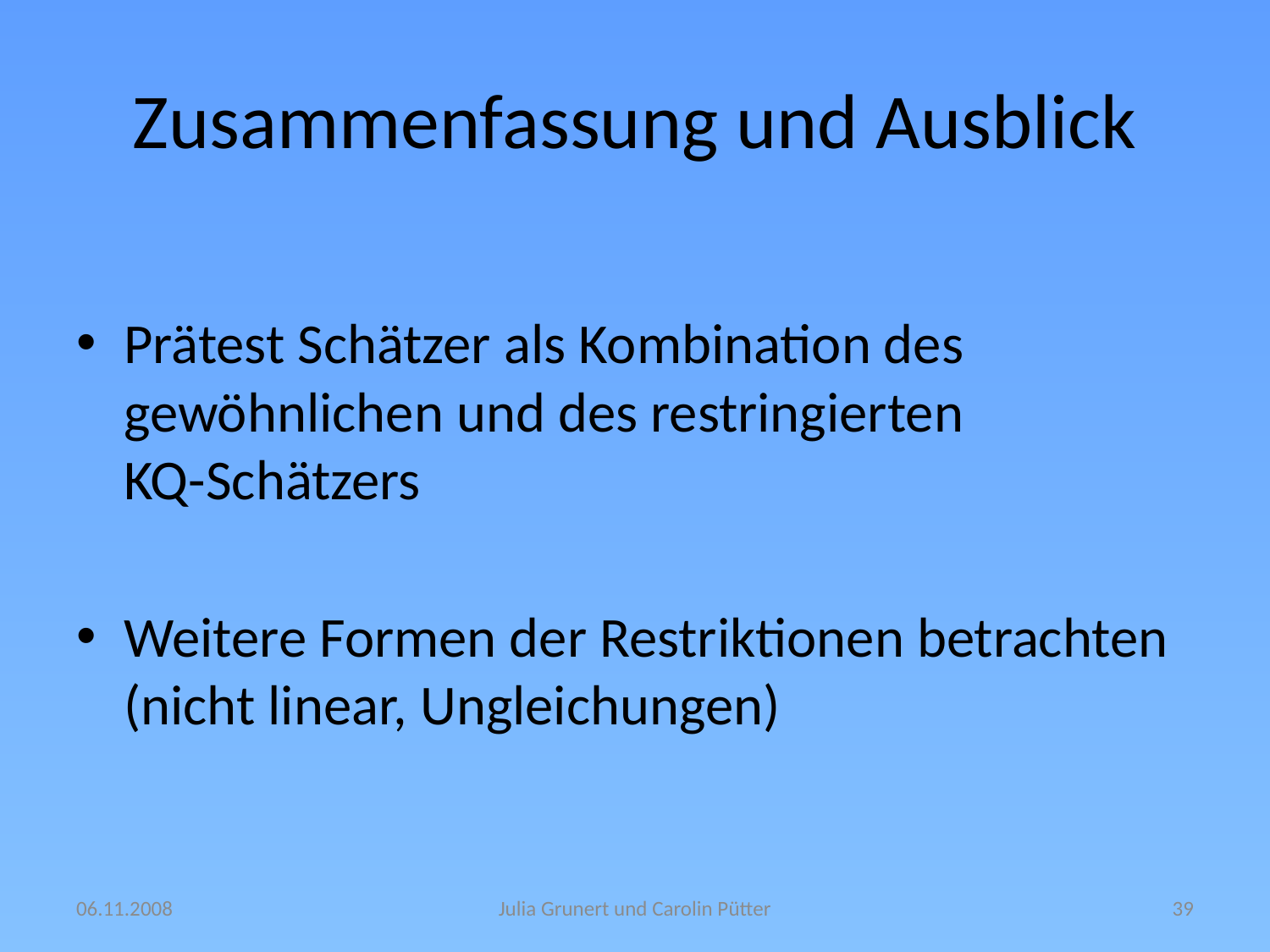

# Zusammenfassung und Ausblick

Prätest Schätzer als Kombination des gewöhnlichen und des restringierten            KQ-Schätzers

Weitere Formen der Restriktionen betrachten (nicht linear, Ungleichungen)
06.11.2008
Julia Grunert und Carolin Pütter
39